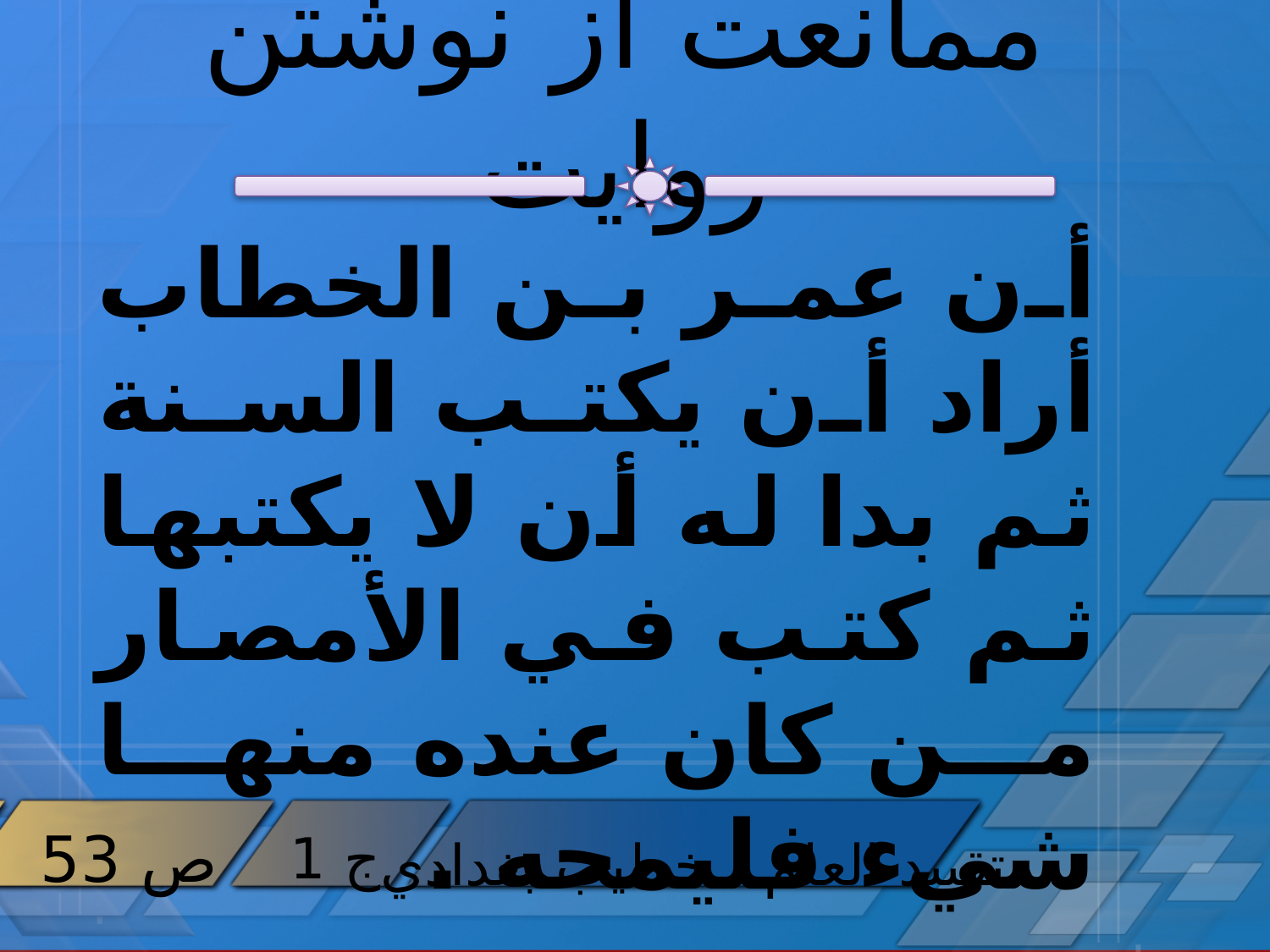

# ممانعت از نوشتن روايت

أن عمر بن الخطاب أراد أن يكتب السنة ثم بدا له أن لا يكتبها ثم كتب في الأمصار من كان عنده منها شيء فليمحه .
ص 53
ج 1
تقييد العلم ، خطيب بغدادي